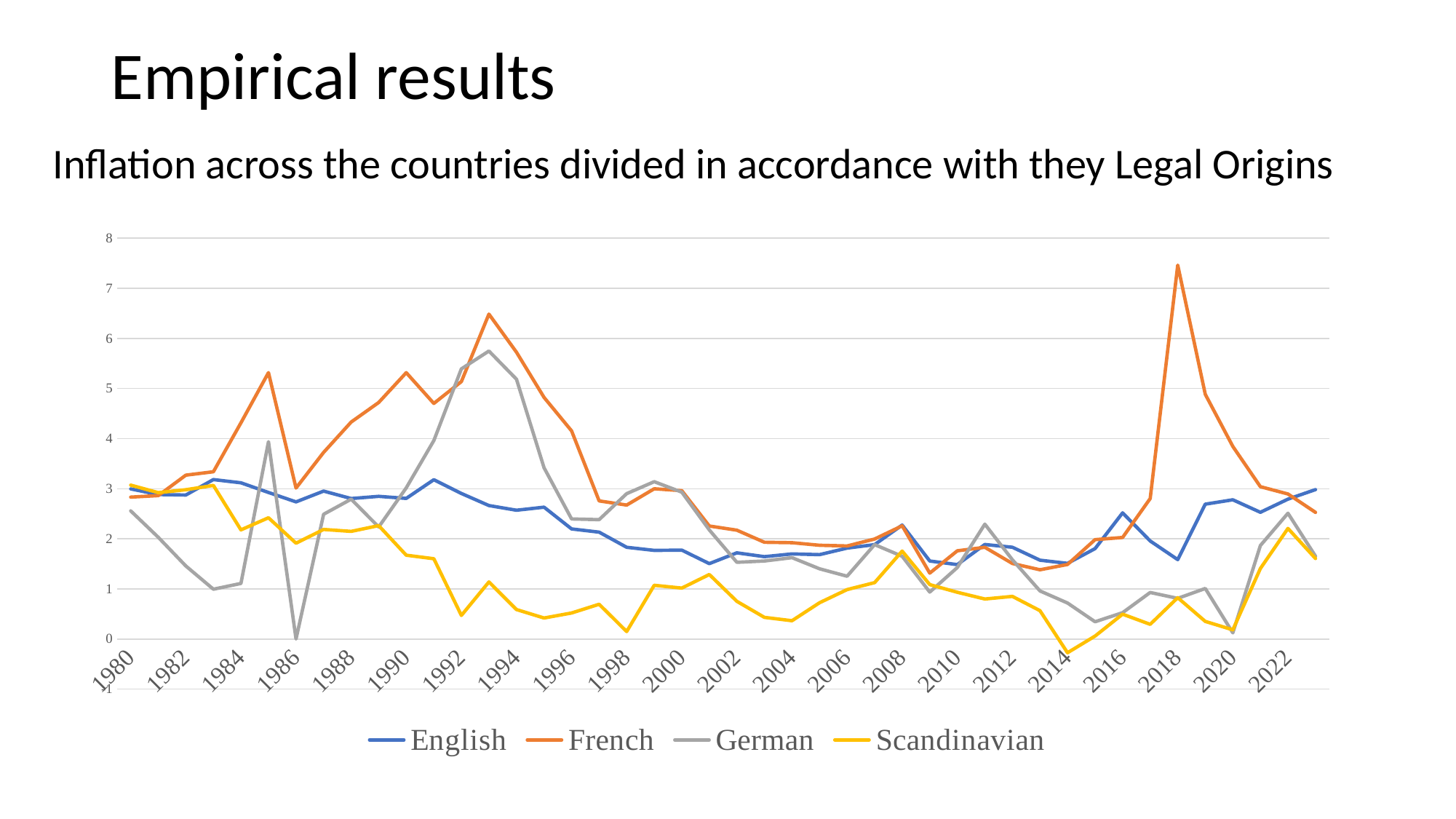

# Empirical results
Inflation across the countries divided in accordance with they Legal Origins

### Chart

| Category | English | French | German | Scandinavian |
|---|---|---|---|---|
| 1980 | 2.995232148512309 | 2.830857630363757 | 2.556451816951096 | 3.070839746040796 |
| 1981 | 2.882563575448353 | 2.8604851241459652 | 2.0294631718735947 | 2.919930560137709 |
| 1982 | 2.872999508171694 | 3.269949095052201 | 1.4562867329399256 | 2.9796028916241073 |
| 1983 | 3.18179681662678 | 3.338257581888281 | 0.9932517730102834 | 3.0652583362026014 |
| 1984 | 3.1170645587215158 | 4.314416735011824 | 1.1085626195212777 | 2.1770218700187 |
| 1985 | 2.9231615807191558 | 5.3157642801517575 | 3.9373008126124147 | 2.419478844465545 |
| 1986 | 2.7356653681351832 | 3.012589390620414 | 0.0 | 1.9110228900548727 |
| 1987 | 2.9517803860248084 | 3.723763855967438 | 2.488234439880675 | 2.186051276738094 |
| 1988 | 2.8027541365715076 | 4.3296801543016725 | 2.7899373605743945 | 2.1471001901536506 |
| 1989 | 2.8460714989995846 | 4.720193862556873 | 2.234306252240751 | 2.2617630984737906 |
| 1990 | 2.805176911832933 | 5.315174483614459 | 3.0160249768217535 | 1.6714733033535532 |
| 1991 | 3.1793030497483774 | 4.701298213082312 | 3.959669658895499 | 1.601405740736836 |
| 1992 | 2.9036169846461855 | 5.136739170891982 | 5.390486254019414 | 0.47000362924573563 |
| 1993 | 2.6623552418400807 | 6.484100741673762 | 5.747001593776178 | 1.1378330018213911 |
| 1994 | 2.569554123848285 | 5.723552421679824 | 5.184476550124277 | 0.5877866649021191 |
| 1995 | 2.6297282343267403 | 4.82116826914143 | 3.4173987610001633 | 0.41871033485818504 |
| 1996 | 2.196112848483529 | 4.152456225279317 | 2.395164274287139 | 0.5187937934151675 |
| 1997 | 2.131796772013764 | 2.7549337870010606 | 2.3813962734183356 | 0.6931471805599453 |
| 1998 | 1.8293763327993617 | 2.6720775406433925 | 2.900322088749333 | 0.14842000511827322 |
| 1999 | 1.7681496035889213 | 2.998229153752578 | 3.139399623366404 | 1.0715836162801904 |
| 2000 | 1.7732559976634952 | 2.9601050959108397 | 2.929592471049446 | 1.0152306797290584 |
| 2001 | 1.5040773967762742 | 2.254444717666111 | 2.175887439948088 | 1.2864740258376797 |
| 2002 | 1.7191887763932197 | 2.1713368063840917 | 1.5303947050936475 | 0.7514160886839212 |
| 2003 | 1.6428726885203377 | 1.9300710850255671 | 1.556037135706985 | 0.43178241642553783 |
| 2004 | 1.6974487897568136 | 1.9213246735826988 | 1.623340817603092 | 0.36464311358790924 |
| 2005 | 1.682688374173693 | 1.8702625307159986 | 1.4011829736136412 | 0.7227059828014898 |
| 2006 | 1.81319474994812 | 1.8562979903656263 | 1.252762968495368 | 0.9858167945227654 |
| 2007 | 1.8825138324965192 | 1.9947003132247452 | 1.8825138324965192 | 1.1249295969854831 |
| 2008 | 2.2731562823032334 | 2.258633205464863 | 1.6505798557652755 | 1.7544036826842861 |
| 2009 | 1.556037135706985 | 1.3137236682850553 | 0.9360933591703348 | 1.085189268335969 |
| 2010 | 1.4838746894587547 | 1.7595805708638197 | 1.425515074273172 | 0.9321640810304452 |
| 2011 | 1.8855533485144158 | 1.8293763327993617 | 2.2915241456346207 | 0.7975071958841882 |
| 2012 | 1.8309801823813363 | 1.506297153514587 | 1.5810384379124025 | 0.85015092936961 |
| 2013 | 1.572773928062509 | 1.3812818192963463 | 0.959350221334602 | 0.5653138090500605 |
| 2014 | 1.5085119938441398 | 1.4861396960896067 | 0.7178397931503168 | -0.2744368457017603 |
| 2015 | 1.803358605071407 | 1.9823798288367047 | 0.34358970439007686 | 0.058268908123975824 |
| 2016 | 2.516889695641051 | 2.0255131996542803 | 0.5247285289349821 | 0.494696241836107 |
| 2017 | 1.9558604799084813 | 2.8027541365715076 | 0.9282193027394288 | 0.29266961396282004 |
| 2018 | 1.5830939370944985 | 7.460496059548715 | 0.8109302162163288 | 0.8241754429663494 |
| 2019 | 2.6905648867611904 | 4.883104906984992 | 1.007957920399979 | 0.35065687161316933 |
| 2020 | 2.77757626375082 | 3.8431015599617244 | 0.12221763272424911 | 0.1823215567939546 |
| 2021 | 2.528125768907977 | 3.039749158970765 | 1.864080130807681 | 1.4060969884160703 |
| 2022 | 2.790551422613954 | 2.8936995479888394 | 2.5087859235779435 | 2.206074192613202 |
| 2023 | 2.9816333491744893 | 2.5265283244788197 | 1.6524974018945473 | 1.6054298910365616 |